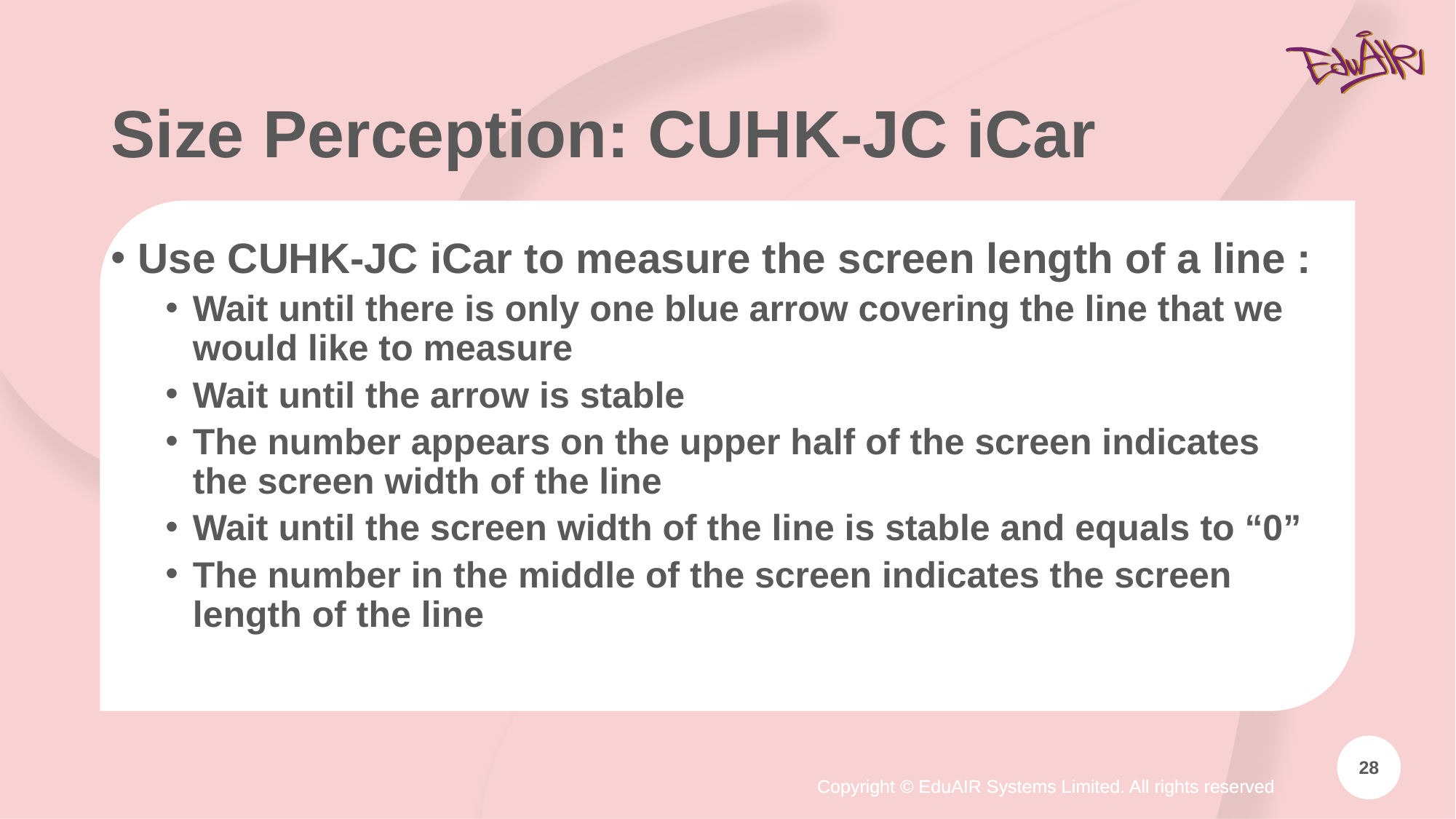

# Size Perception: CUHK-JC iCar
Use CUHK-JC iCar to measure the screen length of a line :
Wait until there is only one blue arrow covering the line that we would like to measure
Wait until the arrow is stable
The number appears on the upper half of the screen indicates the screen width of the line
Wait until the screen width of the line is stable and equals to “0”
The number in the middle of the screen indicates the screen length of the line
28